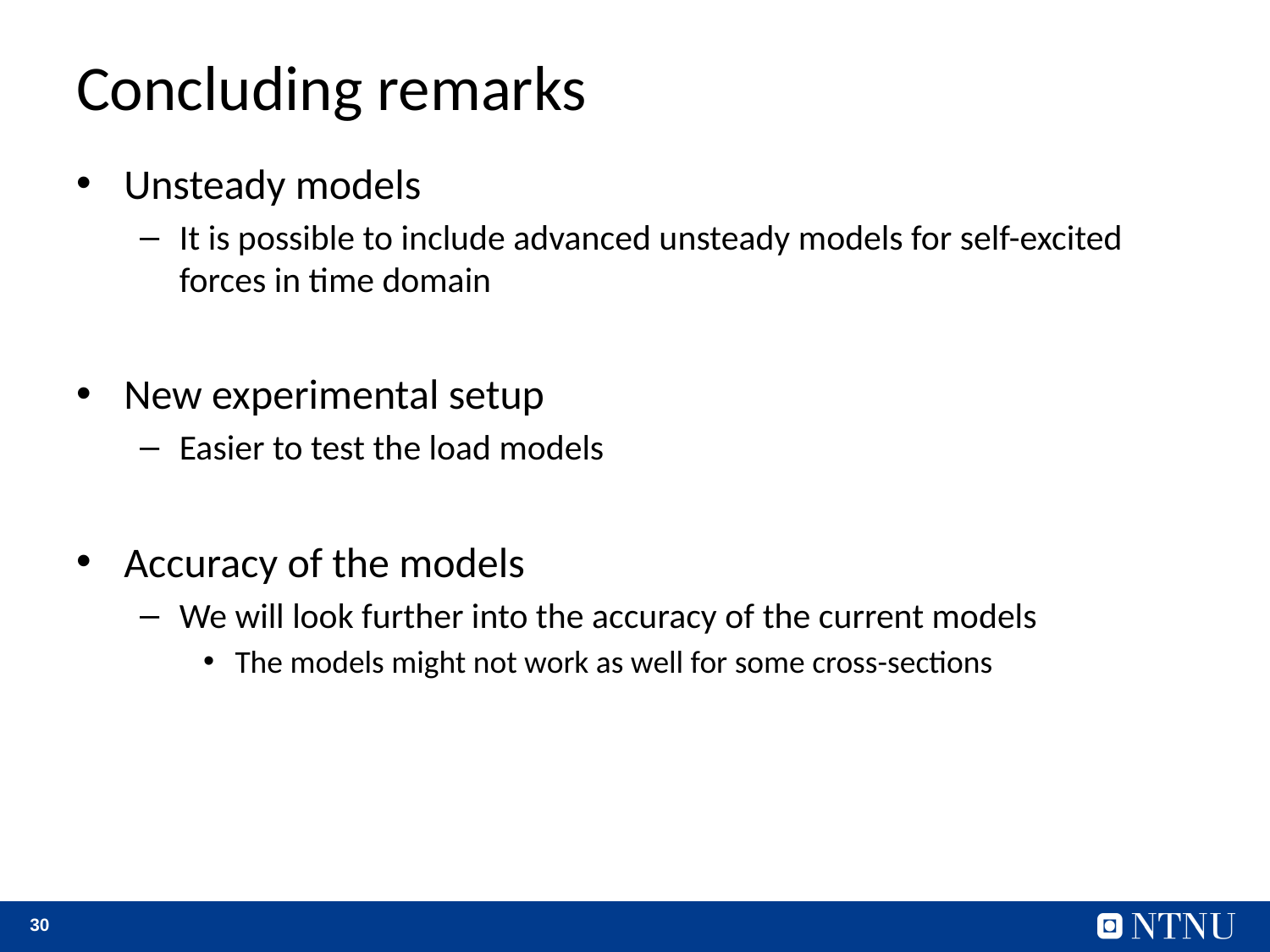

# Concluding remarks
Unsteady models
It is possible to include advanced unsteady models for self-excited forces in time domain

New experimental setup
Easier to test the load models

Accuracy of the models
We will look further into the accuracy of the current models
The models might not work as well for some cross-sections